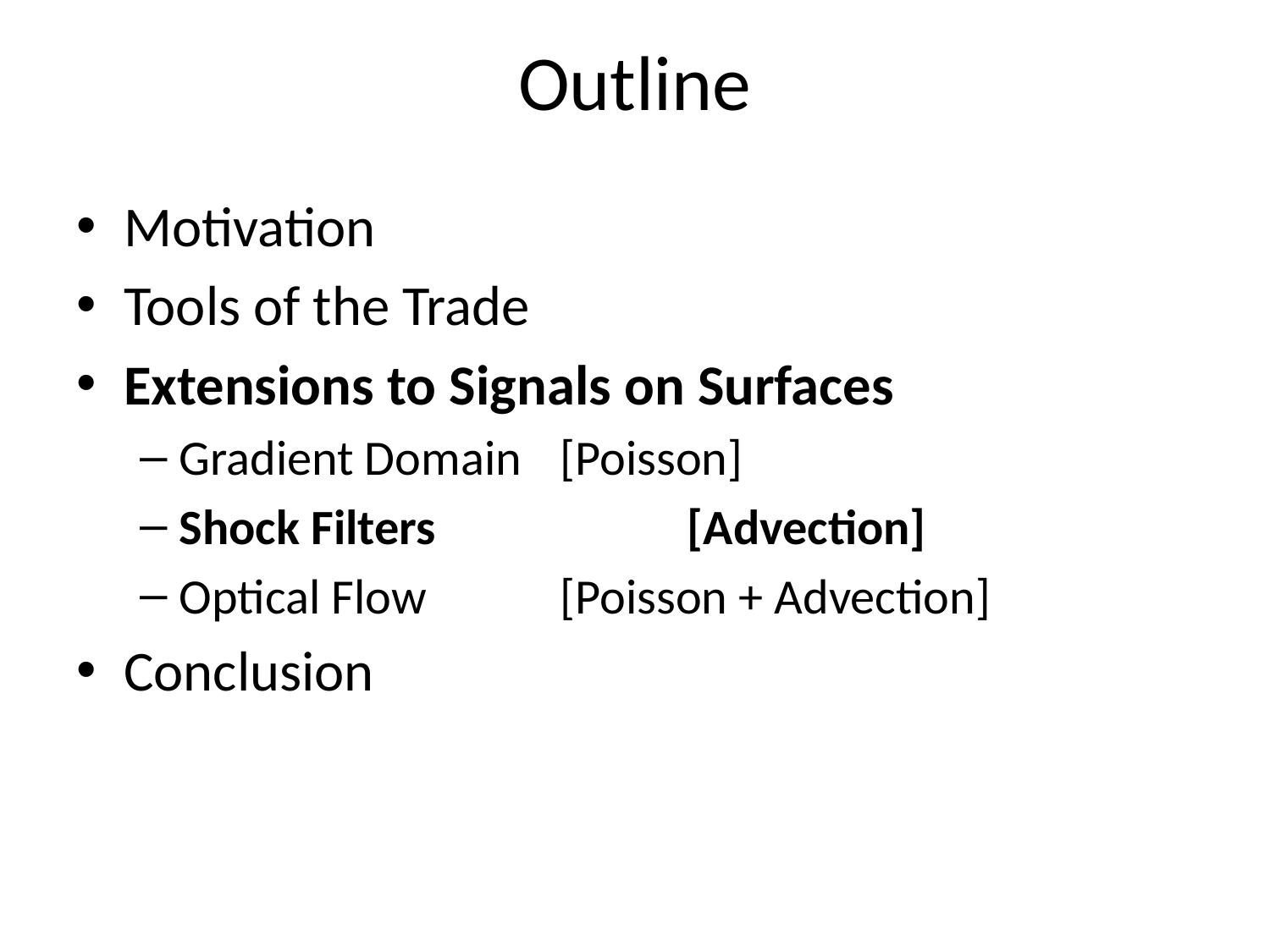

# Outline
Motivation
Tools of the Trade
Extensions to Signals on Surfaces
Gradient Domain	[Poisson]
Shock Filters		[Advection]
Optical Flow		[Poisson + Advection]
Conclusion